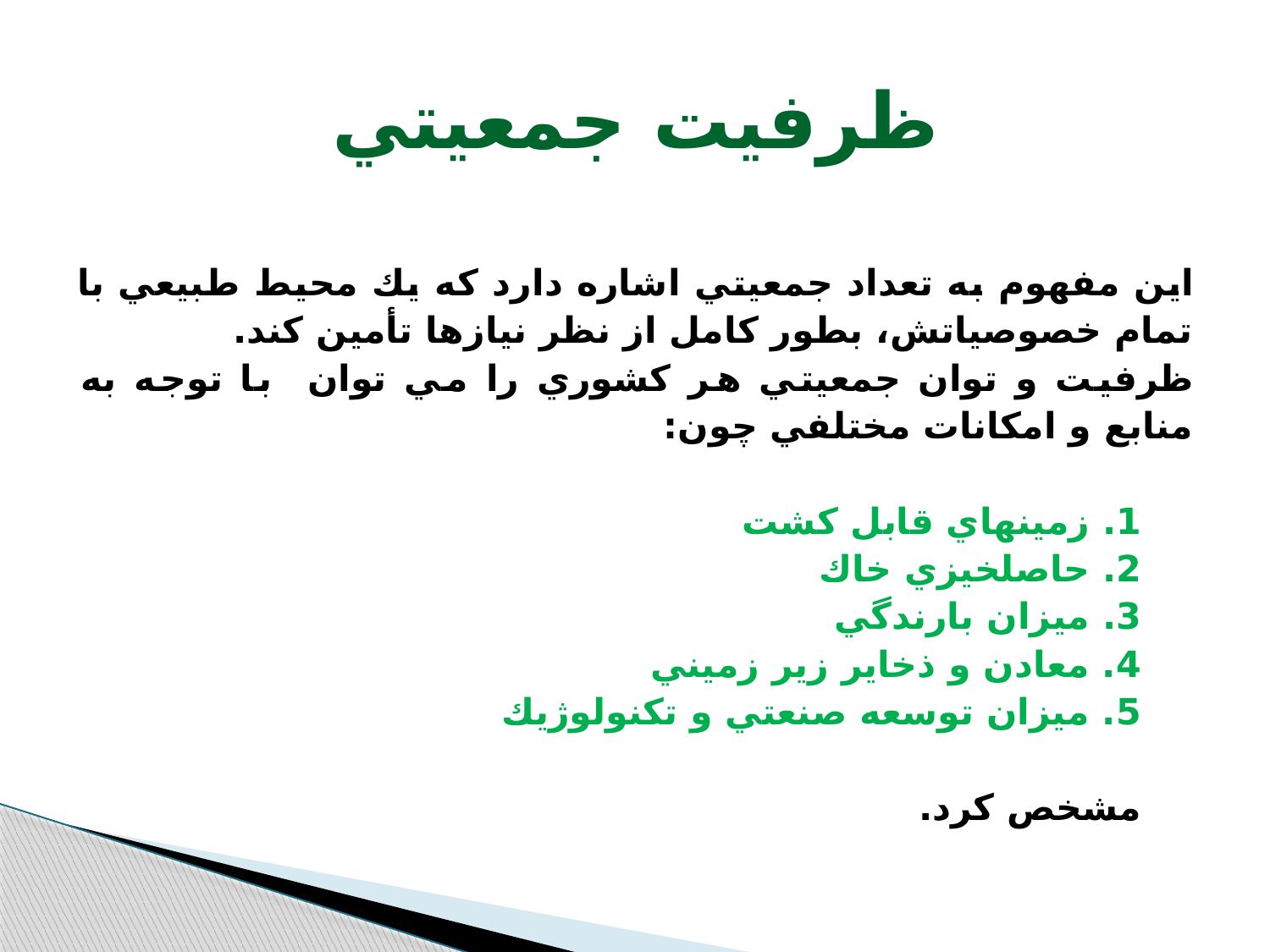

# ظرفيت جمعيتي

اين مفهوم به تعداد جمعيتي اشاره دارد كه يك محيط طبيعي با تمام خصوصياتش، بطور كامل از نظر نيازها تأمين كند.
ظرفيت و توان جمعيتي هر كشوري را مي توان  با توجه به منابع و امكانات مختلفي چون:

1. زمينهاي قابل كشت
2. حاصلخيزي خاك
3. ميزان بارندگي
4. معادن و ذخاير زير زميني
5. ميزان توسعه صنعتي و تكنولوژيك

مشخص كرد.